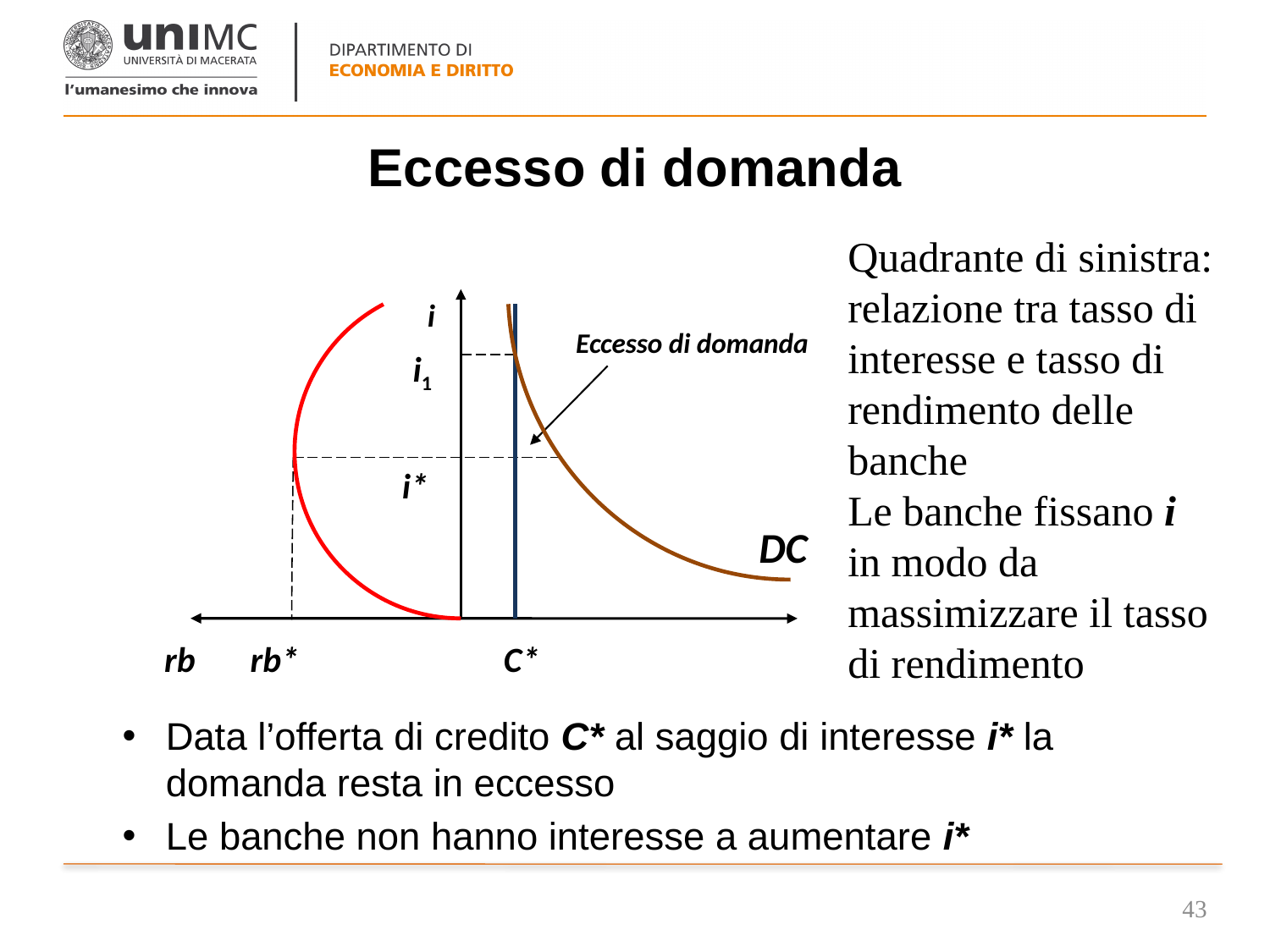

# Eccesso di domanda
Quadrante di sinistra: relazione tra tasso di interesse e tasso di rendimento delle banche
Le banche fissano i  in modo da massimizzare il tasso di rendimento
i

Eccesso di domanda
i1

i*
DC
rb
rb*
C*
Data l’offerta di credito C* al saggio di interesse i* la domanda resta in eccesso
Le banche non hanno interesse a aumentare i*
43